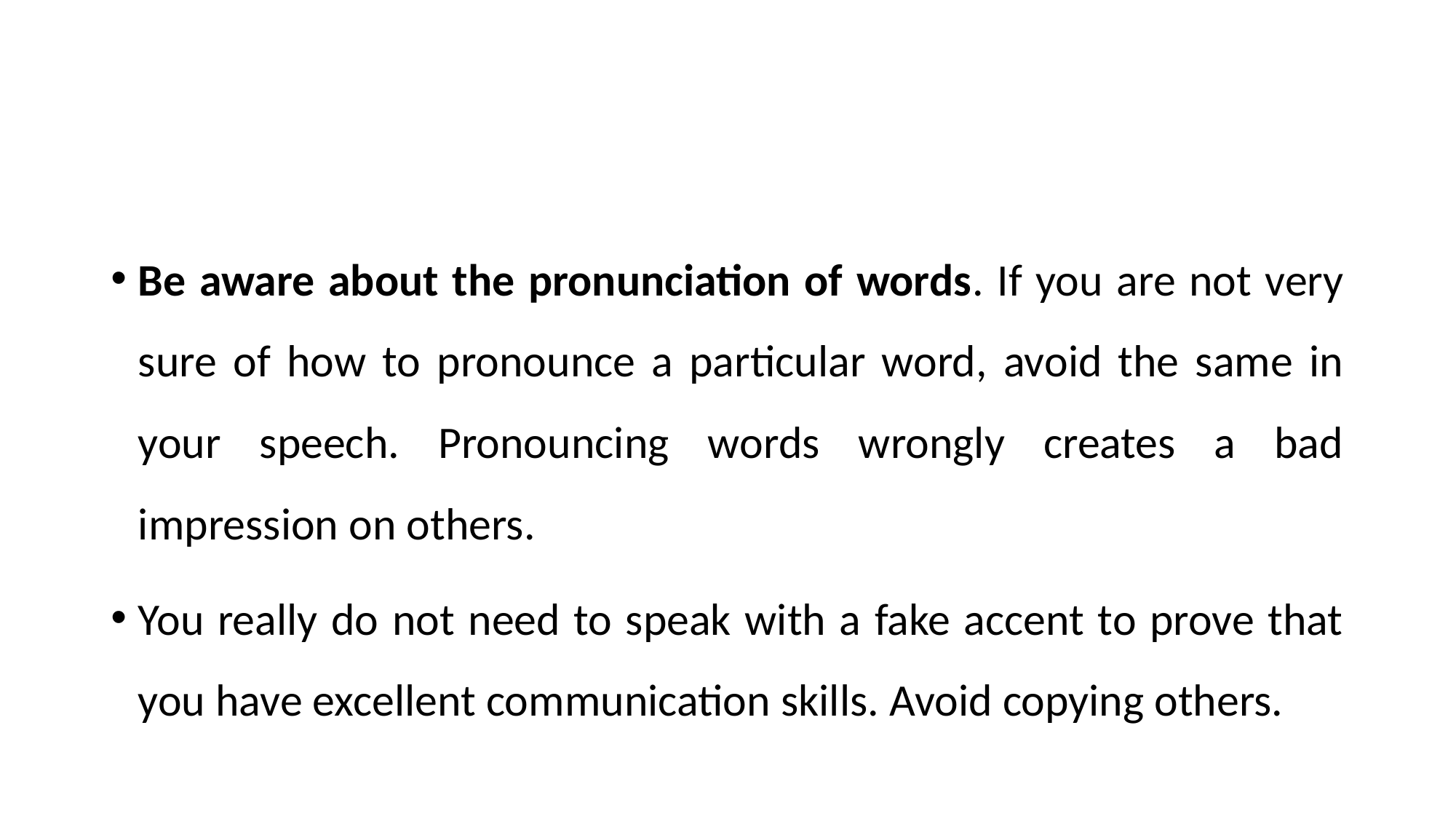

#
Be aware about the pronunciation of words. If you are not very sure of how to pronounce a particular word, avoid the same in your speech. Pronouncing words wrongly creates a bad impression on others.
You really do not need to speak with a fake accent to prove that you have excellent communication skills. Avoid copying others.